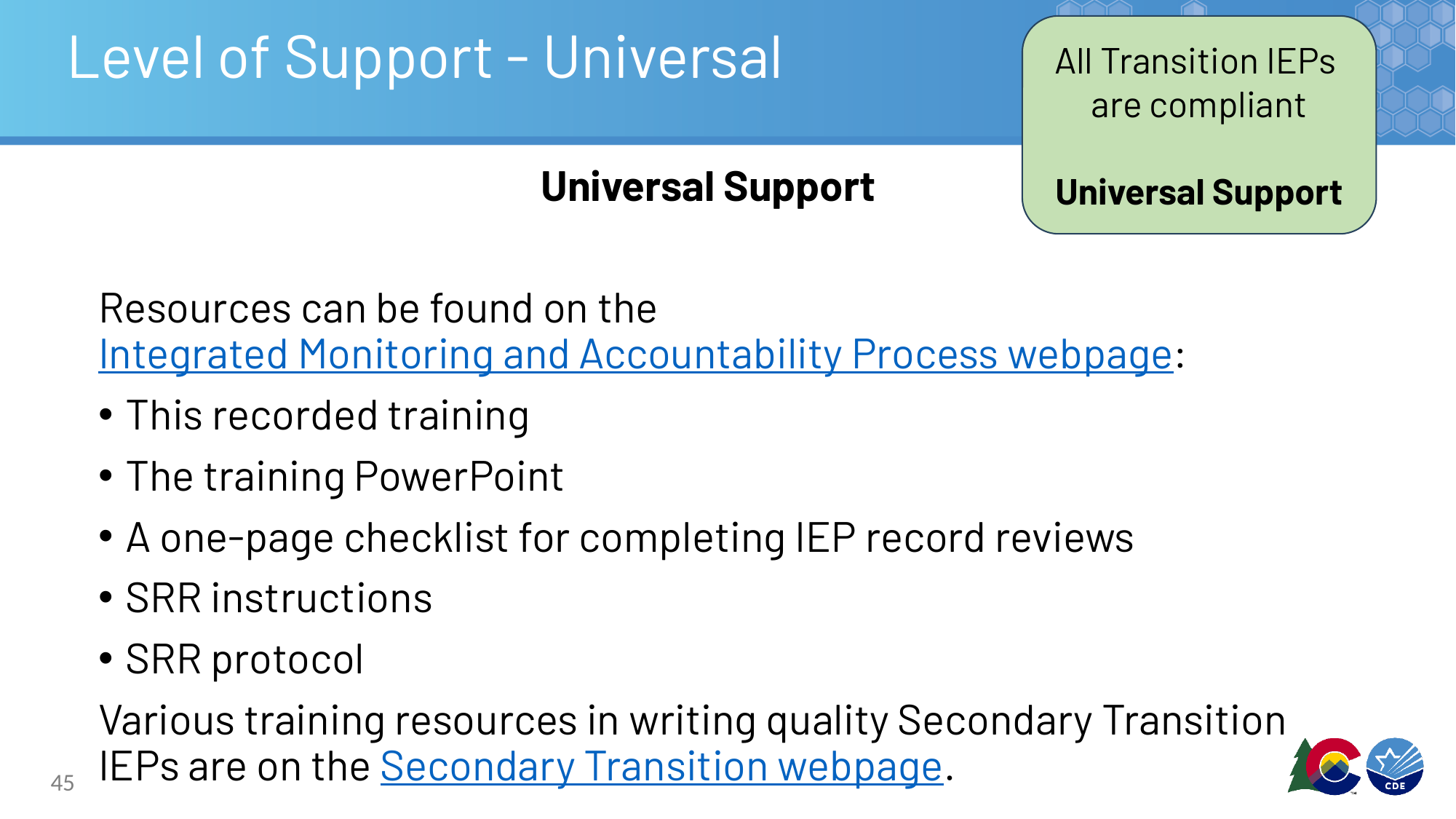

All Transition IEPs
are compliant

Universal Support
# Level of Support - Universal
Universal Support

Resources can be found on the Integrated Monitoring and Accountability Process webpage:
This recorded training
The training PowerPoint
A one-page checklist for completing IEP record reviews
SRR instructions
SRR protocol
Various training resources in writing quality Secondary Transition IEPs are on the Secondary Transition webpage.
45